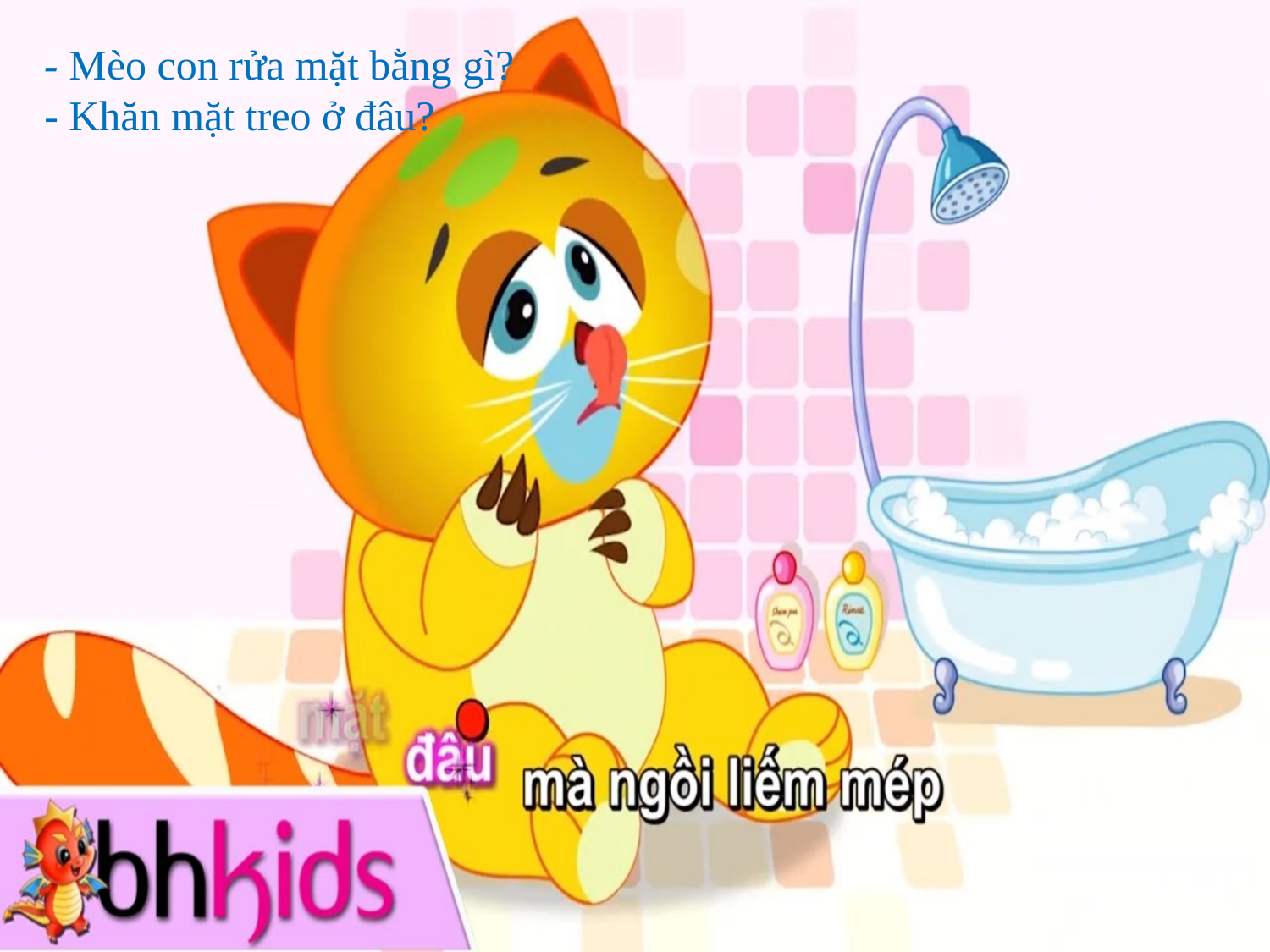

- Mèo con rửa mặt bằng gì?
- Khăn mặt treo ở đâu?